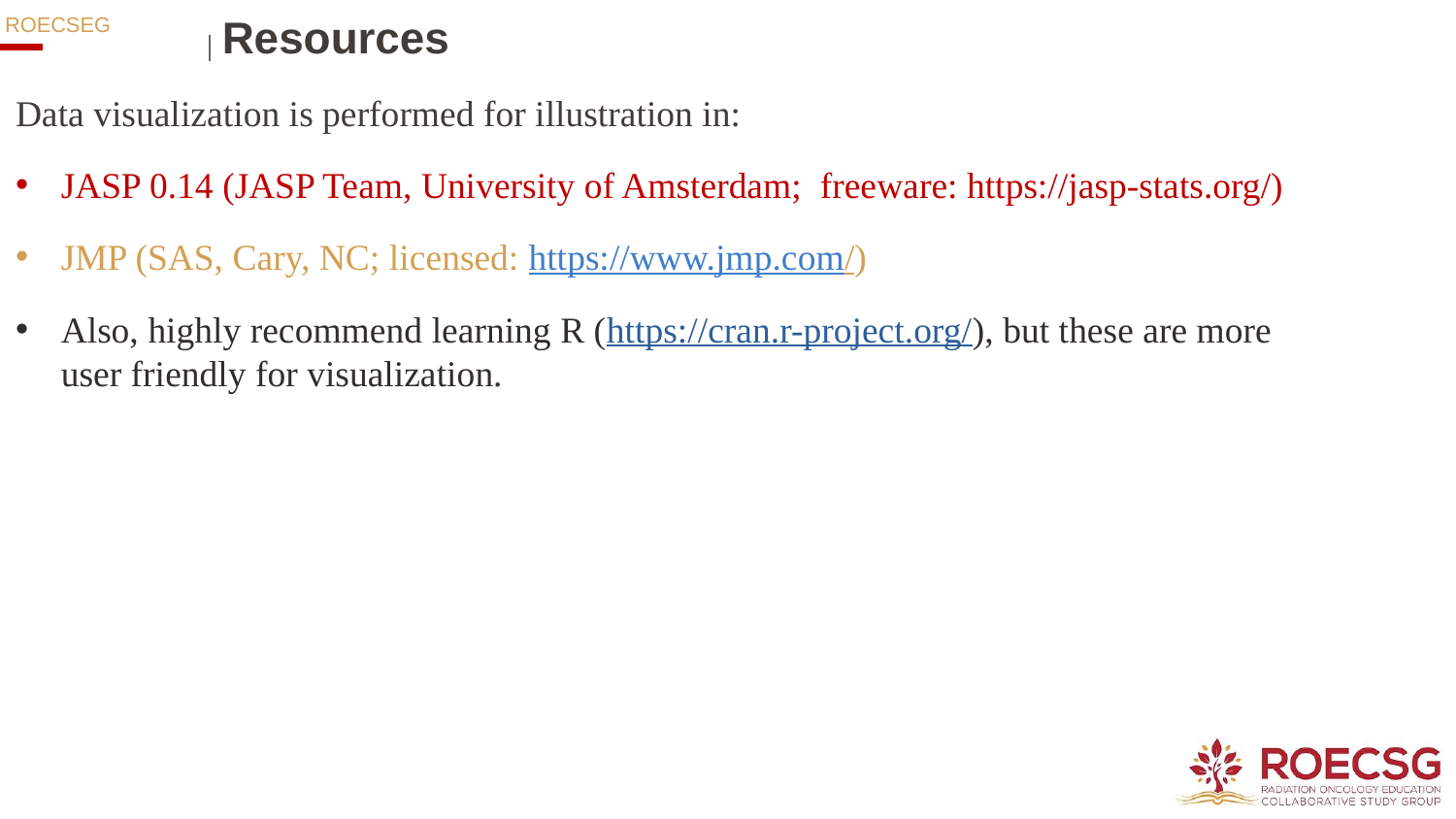

# Resources
Data visualization is performed for illustration in:
JASP 0.14 (JASP Team, University of Amsterdam;  freeware: https://jasp-stats.org/)
JMP (SAS, Cary, NC; licensed: https://www.jmp.com/)
Also, highly recommend learning R (https://cran.r-project.org/), but these are more user friendly for visualization.